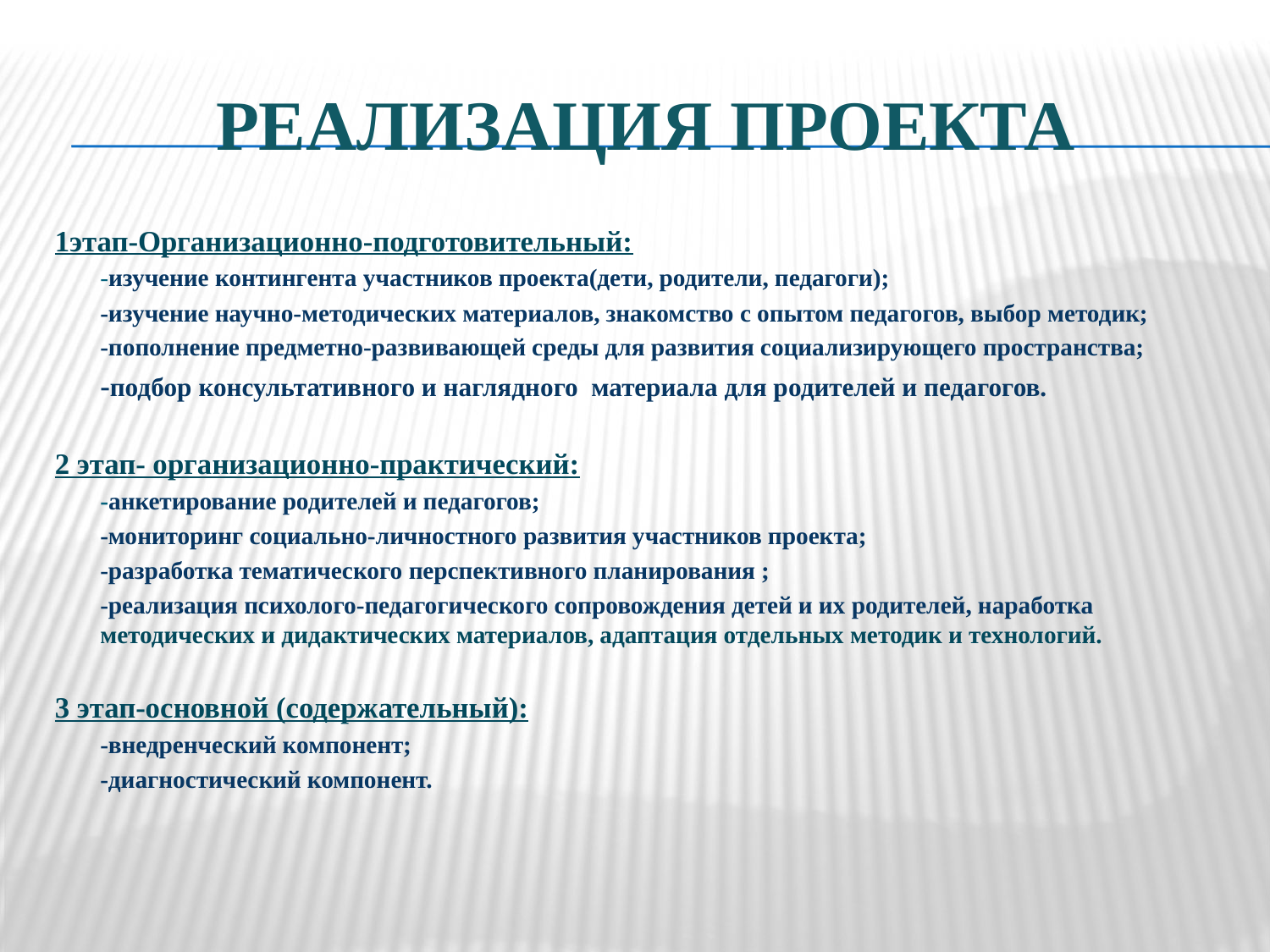

# Реализация проекта
1этап-Организационно-подготовительный:
	-изучение контингента участников проекта(дети, родители, педагоги);
	-изучение научно-методических материалов, знакомство с опытом педагогов, выбор методик;
	-пополнение предметно-развивающей среды для развития социализирующего пространства;
	-подбор консультативного и наглядного  материала для родителей и педагогов.

2 этап- организационно-практический:
	-анкетирование родителей и педагогов;
	-мониторинг социально-личностного развития участников проекта;
	-разработка тематического перспективного планирования ;
	-реализация психолого-педагогического сопровождения детей и их родителей, наработка методических и дидактических материалов, адаптация отдельных методик и технологий.

3 этап-основной (содержательный):
	-внедренческий компонент;
	-диагностический компонент.